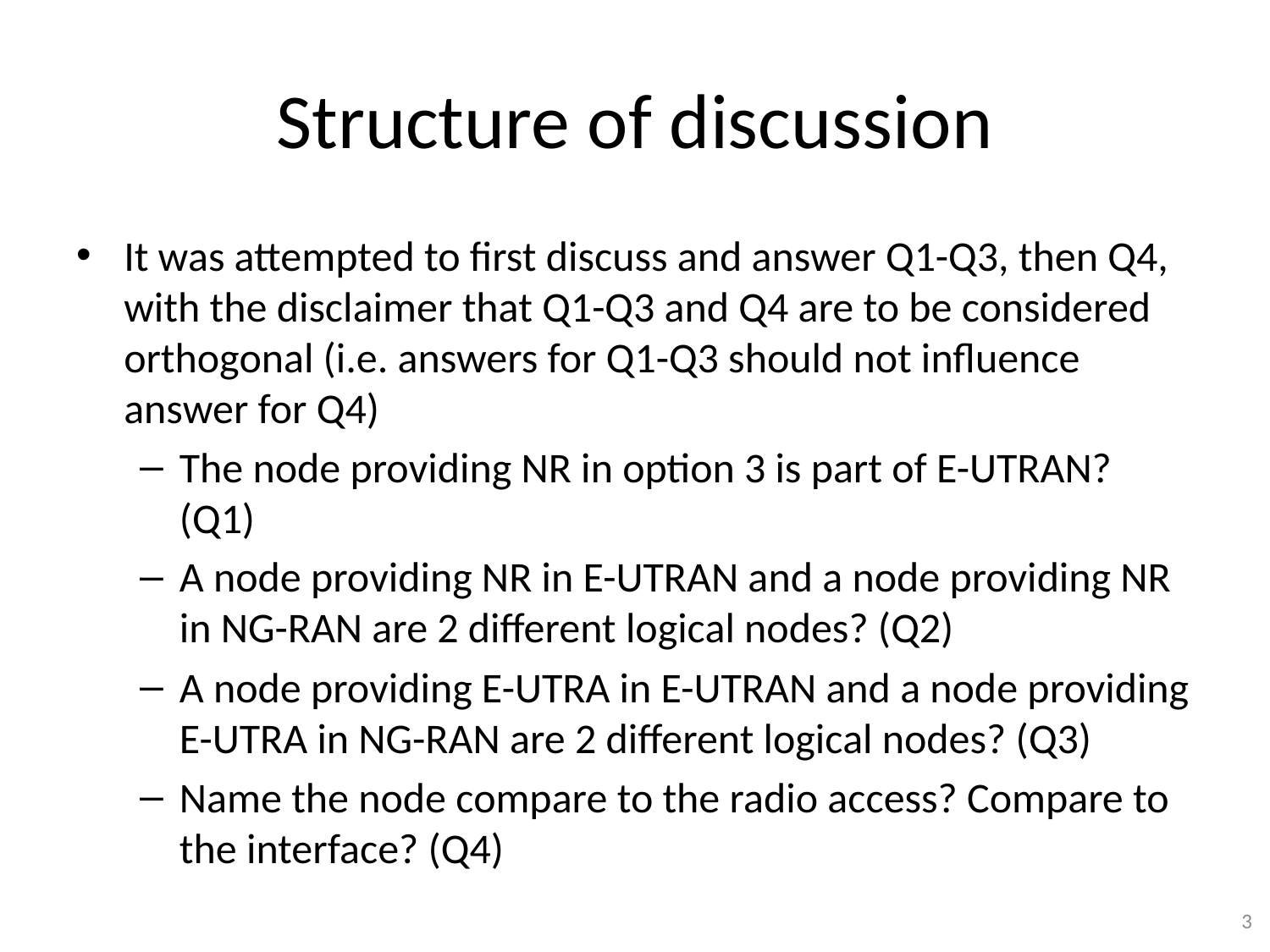

# Structure of discussion
It was attempted to first discuss and answer Q1-Q3, then Q4, with the disclaimer that Q1-Q3 and Q4 are to be considered orthogonal (i.e. answers for Q1-Q3 should not influence answer for Q4)
The node providing NR in option 3 is part of E-UTRAN? (Q1)
A node providing NR in E-UTRAN and a node providing NR in NG-RAN are 2 different logical nodes? (Q2)
A node providing E-UTRA in E-UTRAN and a node providing E-UTRA in NG-RAN are 2 different logical nodes? (Q3)
Name the node compare to the radio access? Compare to the interface? (Q4)
3